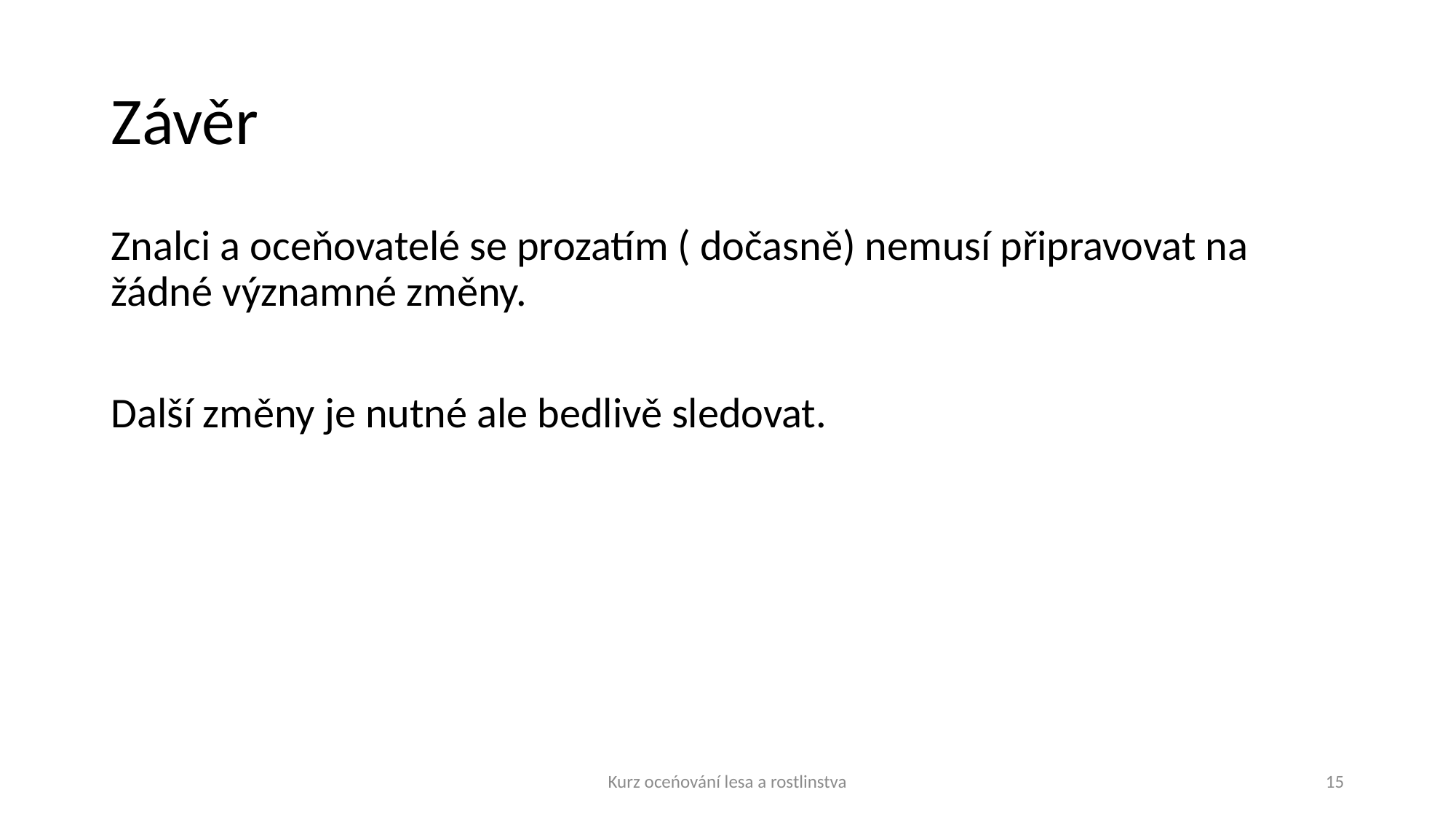

# Závěr
Znalci a oceňovatelé se prozatím ( dočasně) nemusí připravovat na žádné významné změny.

Další změny je nutné ale bedlivě sledovat.
Kurz oceńování lesa a rostlinstva
15